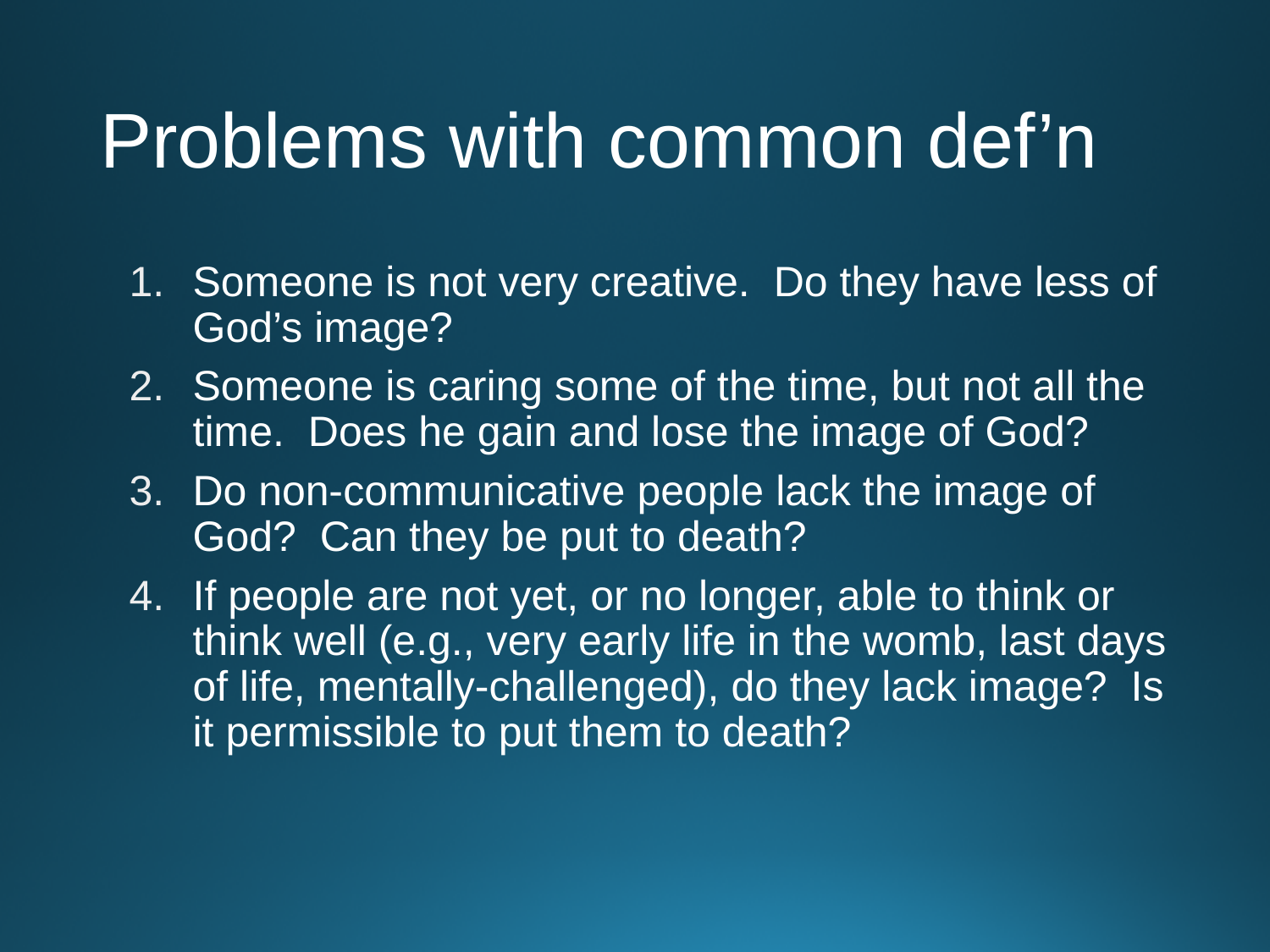

# Problems with common def’n
Someone is not very creative.  Do they have less of God’s image?
Someone is caring some of the time, but not all the time.  Does he gain and lose the image of God?
Do non-communicative people lack the image of God?  Can they be put to death?
If people are not yet, or no longer, able to think or think well (e.g., very early life in the womb, last days of life, mentally-challenged), do they lack image?  Is it permissible to put them to death?